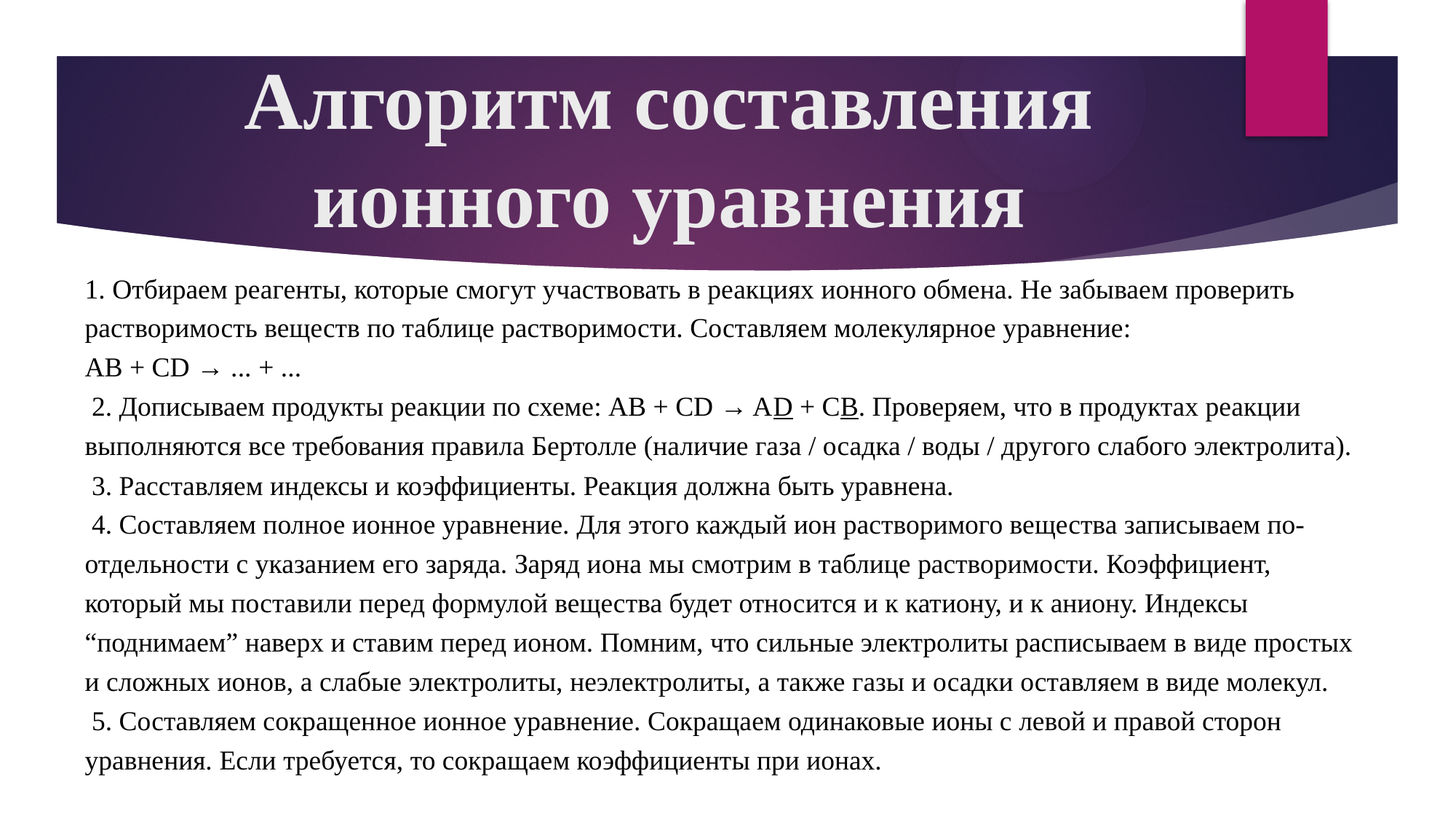

# Алгоритм составления ионного уравнения
1. Отбираем реагенты, которые смогут участвовать в реакциях ионного обмена. Не забываем проверить растворимость веществ по таблице растворимости. Составляем молекулярное уравнение:
AB + CD → ... + ...
 2. Дописываем продукты реакции по схеме: AB + CD → AD + CB. Проверяем, что в продуктах реакции выполняются все требования правила Бертолле (наличие газа / осадка / воды / другого слабого электролита).
 3. Расставляем индексы и коэффициенты. Реакция должна быть уравнена.
 4. Составляем полное ионное уравнение. Для этого каждый ион растворимого вещества записываем по-отдельности с указанием его заряда. Заряд иона мы смотрим в таблице растворимости. Коэффициент, который мы поставили перед формулой вещества будет относится и к катиону, и к аниону. Индексы “поднимаем” наверх и ставим перед ионом. Помним, что сильные электролиты расписываем в виде простых и сложных ионов, а слабые электролиты, неэлектролиты, а также газы и осадки оставляем в виде молекул.
 5. Составляем сокращенное ионное уравнение. Сокращаем одинаковые ионы с левой и правой сторон уравнения. Если требуется, то сокращаем коэффициенты при ионах.